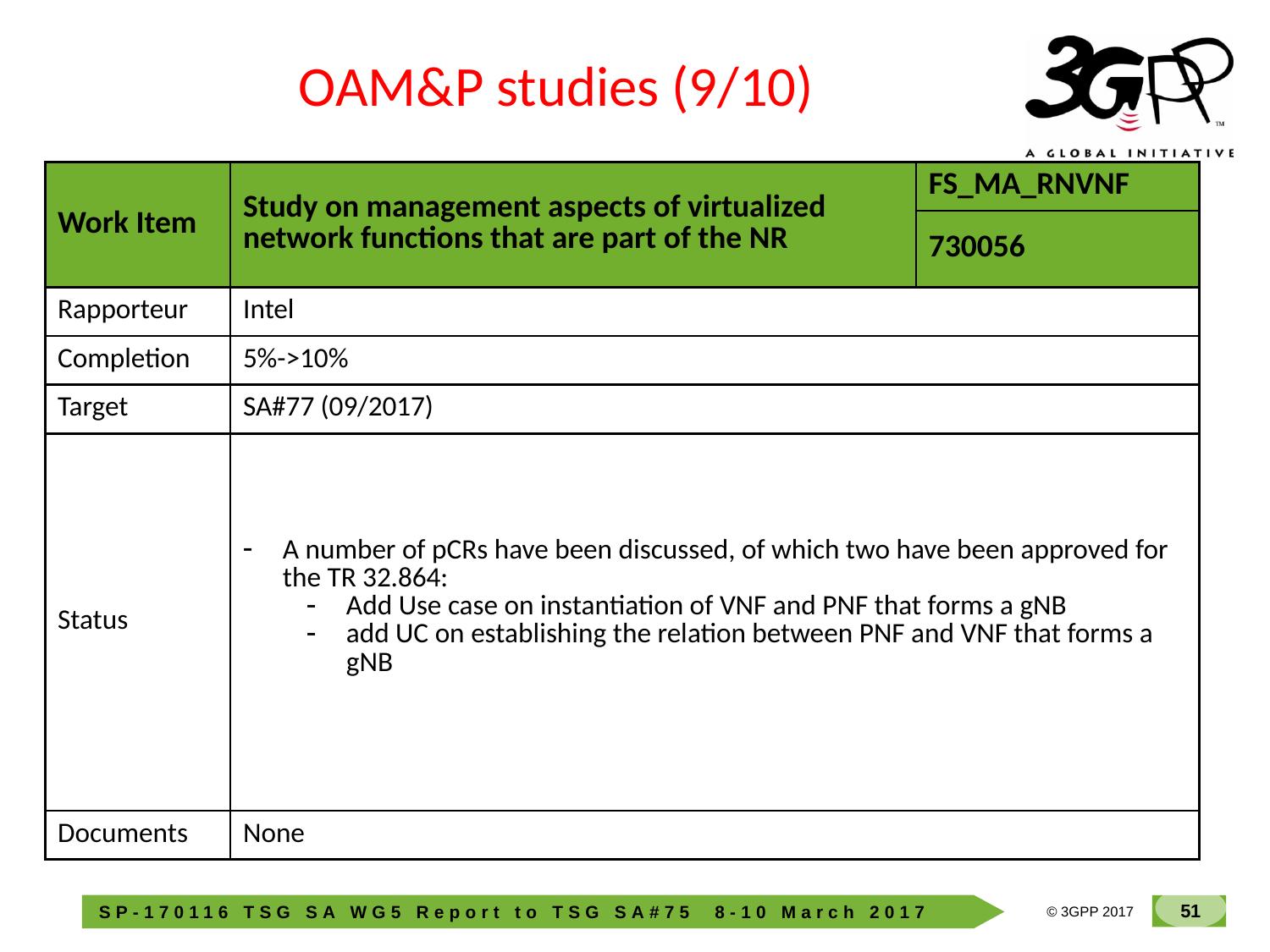

OAM&P studies (9/10)
| Work Item | Study on management aspects of virtualized network functions that are part of the NR | FS\_MA\_RNVNF |
| --- | --- | --- |
|  |  | 730056 |
| Rapporteur | Intel |  |
| Completion | 5%->10% |  |
| Target | SA#77 (09/2017) |  |
| Status | A number of pCRs have been discussed, of which two have been approved for the TR 32.864: Add Use case on instantiation of VNF and PNF that forms a gNB add UC on establishing the relation between PNF and VNF that forms a gNB |  |
| Documents | None |  |